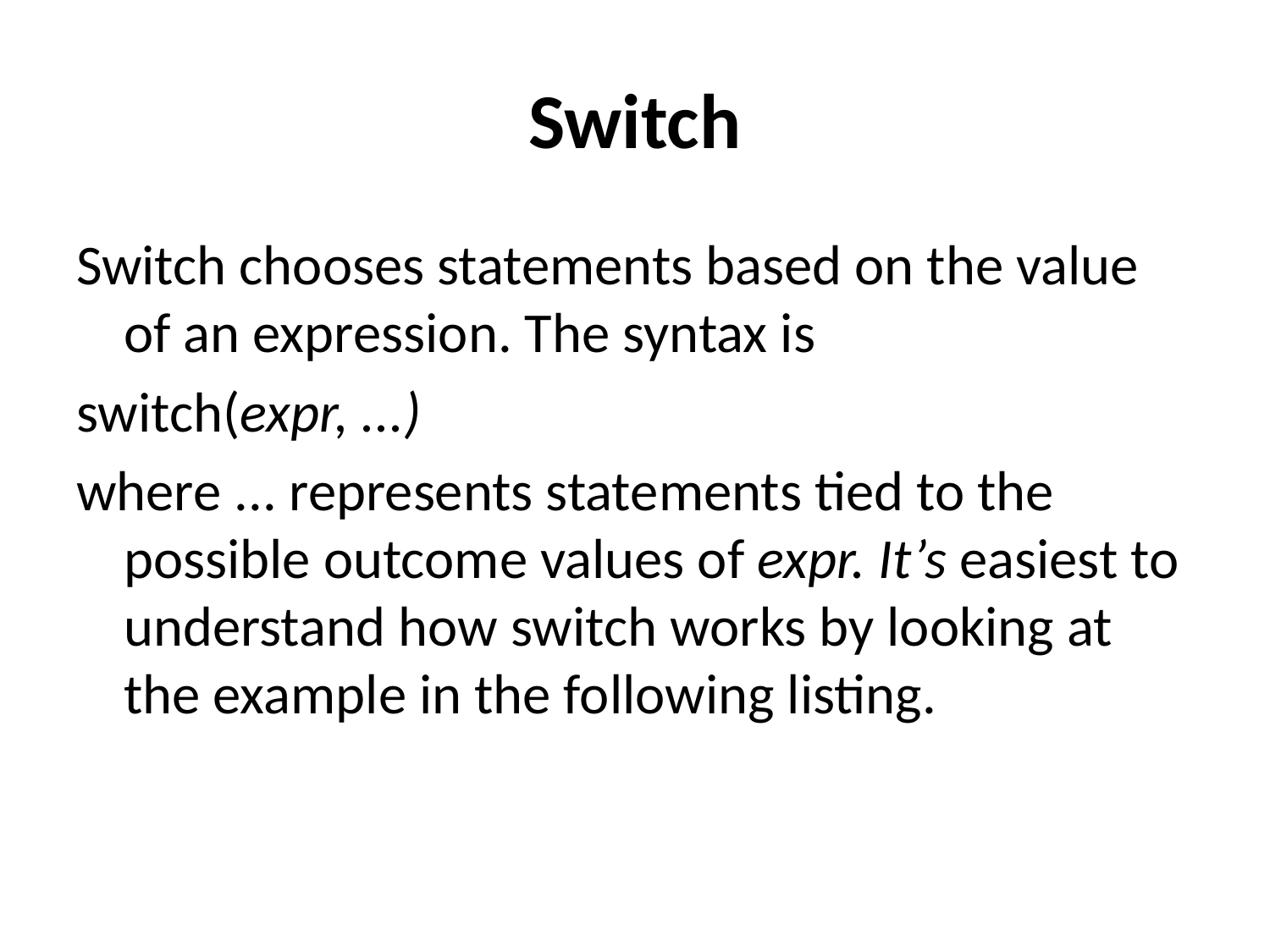

# Switch
Switch chooses statements based on the value of an expression. The syntax is
switch(expr, ...)
where ... represents statements tied to the possible outcome values of expr. It’s easiest to understand how switch works by looking at the example in the following listing.